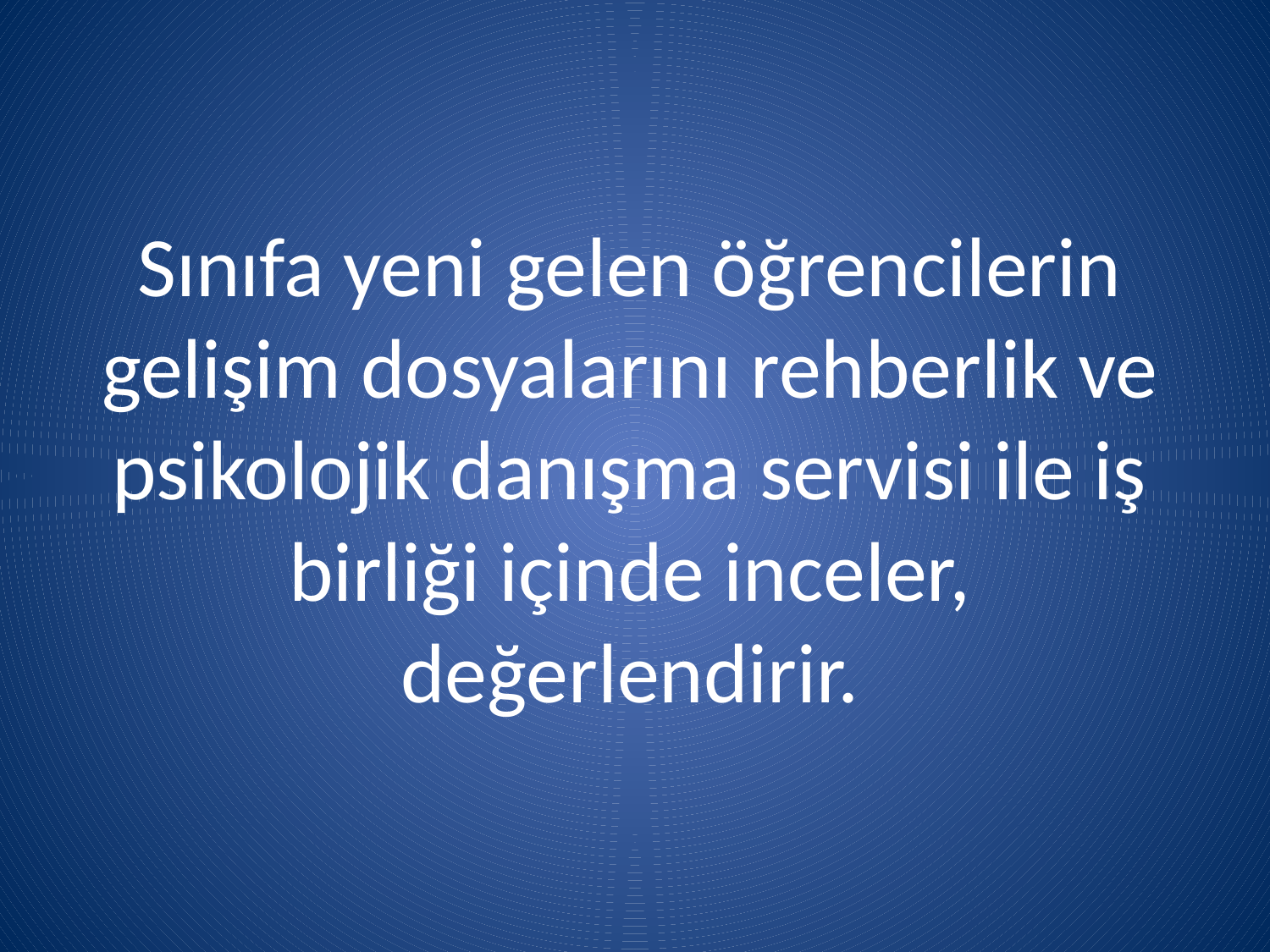

# Sınıfa yeni gelen öğrencilerin gelişim dosyalarını rehberlik ve psikolojik danışma servisi ile iş birliği içinde inceler, değerlendirir.